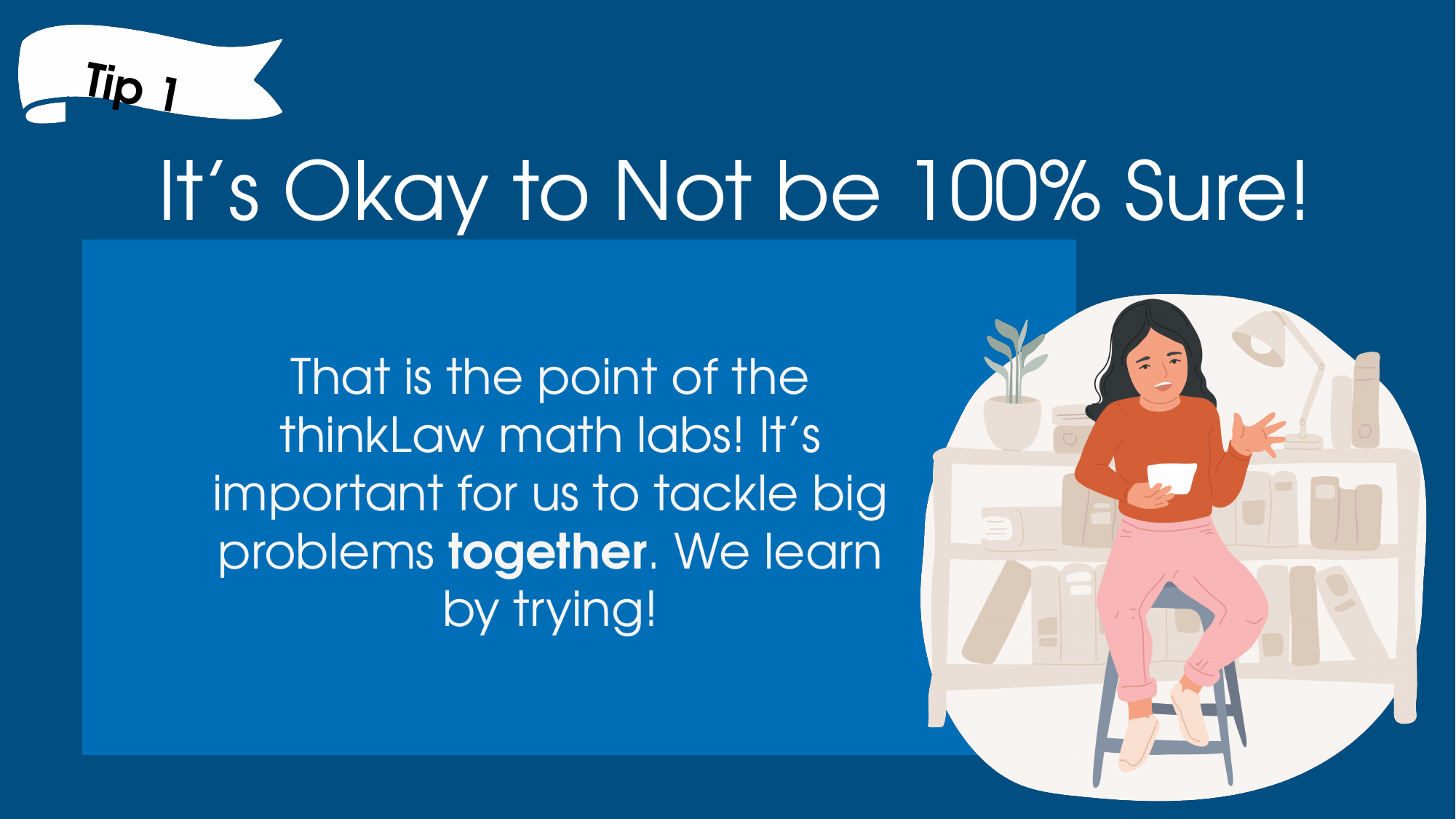

Tip 1
It’s Okay to Not be 100% Sure!

That is the point of the thinkLaw math labs! It’s important for us to tackle big problems together. We learn by trying!